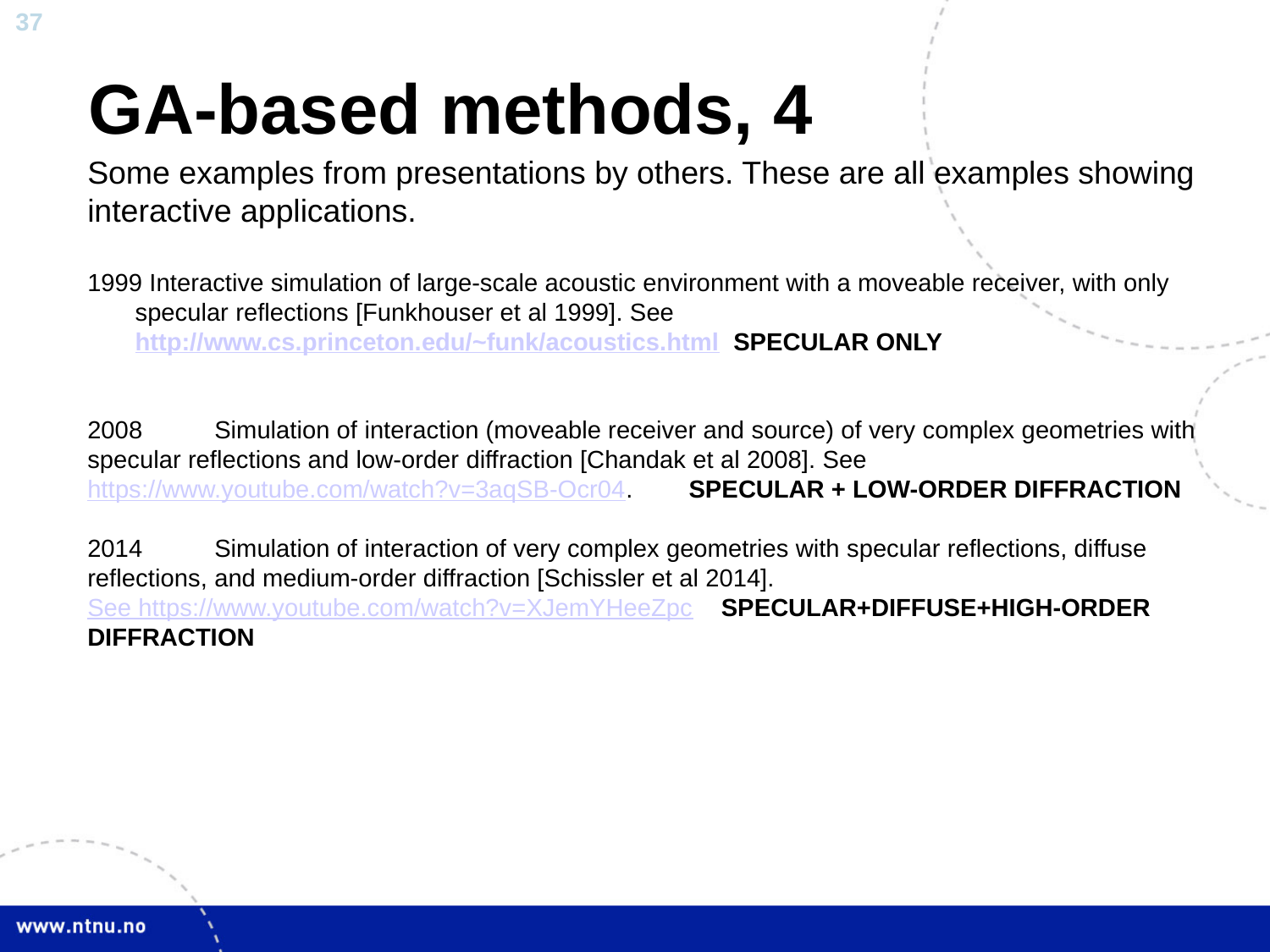

# GA-based methods, 4
Some examples from presentations by others. These are all examples showing interactive applications.

 Interactive simulation of large-scale acoustic environment with a moveable receiver, with only specular reflections [Funkhouser et al 1999]. See http://www.cs.princeton.edu/~funk/acoustics.html  SPECULAR ONLY

2008 	Simulation of interaction (moveable receiver and source) of very complex geometries with specular reflections and low-order diffraction [Chandak et al 2008]. See https://www.youtube.com/watch?v=3aqSB-Ocr04.        SPECULAR + LOW-ORDER DIFFRACTION

2014 	Simulation of interaction of very complex geometries with specular reflections, diffuse reflections, and medium-order diffraction [Schissler et al 2014]. See https://www.youtube.com/watch?v=XJemYHeeZpc    SPECULAR+DIFFUSE+HIGH-ORDER DIFFRACTION